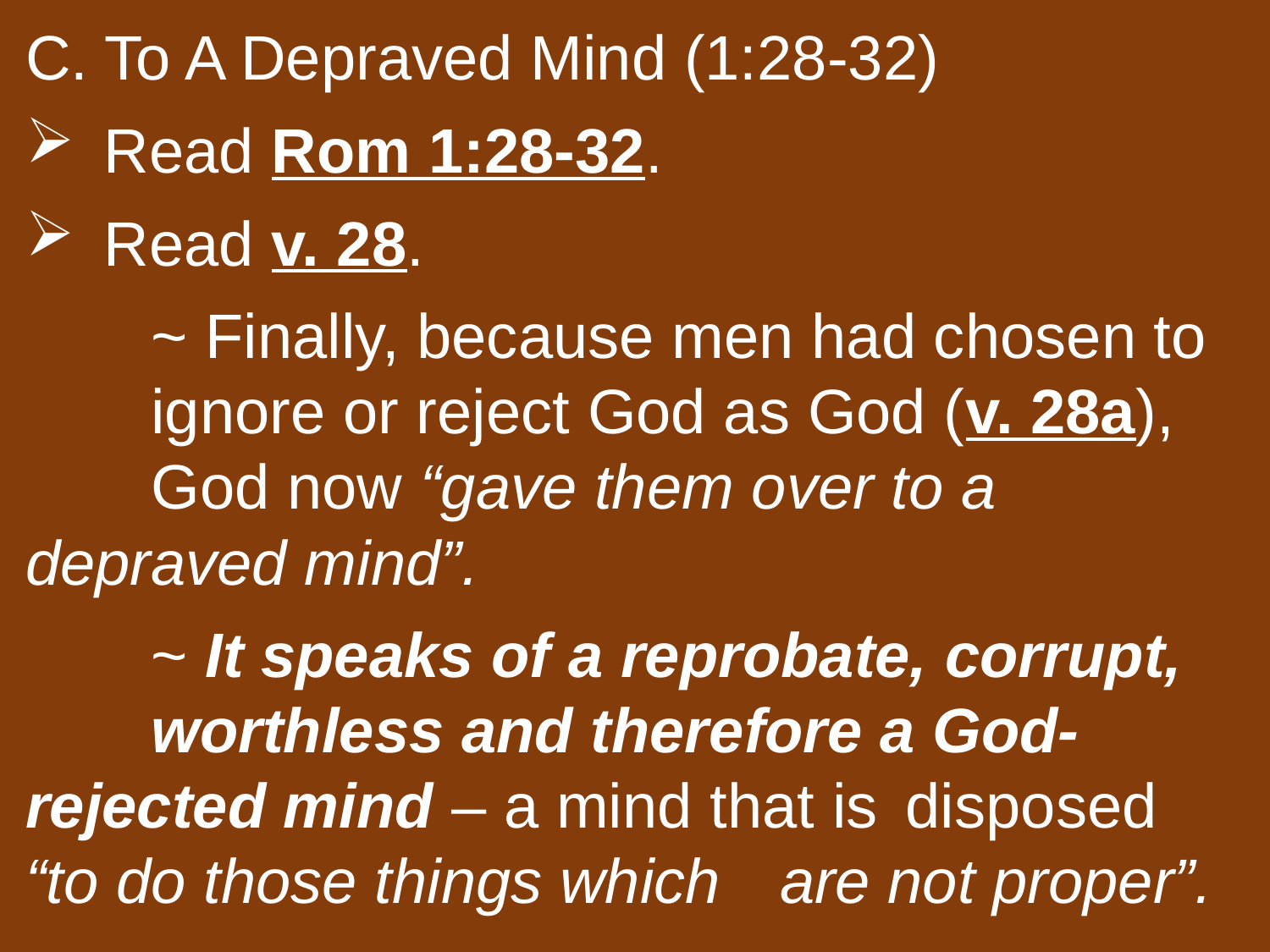

C. To A Depraved Mind (1:28-32)
Read Rom 1:28-32.
Read v. 28.
	~ Finally, because men had chosen to 		ignore or reject God as God (v. 28a), 		God now “gave them over to a 				depraved mind”.
	~ It speaks of a reprobate, corrupt, 		worthless and therefore a God-			rejected mind – a mind that is 			disposed “to do those things which 			are not proper”.